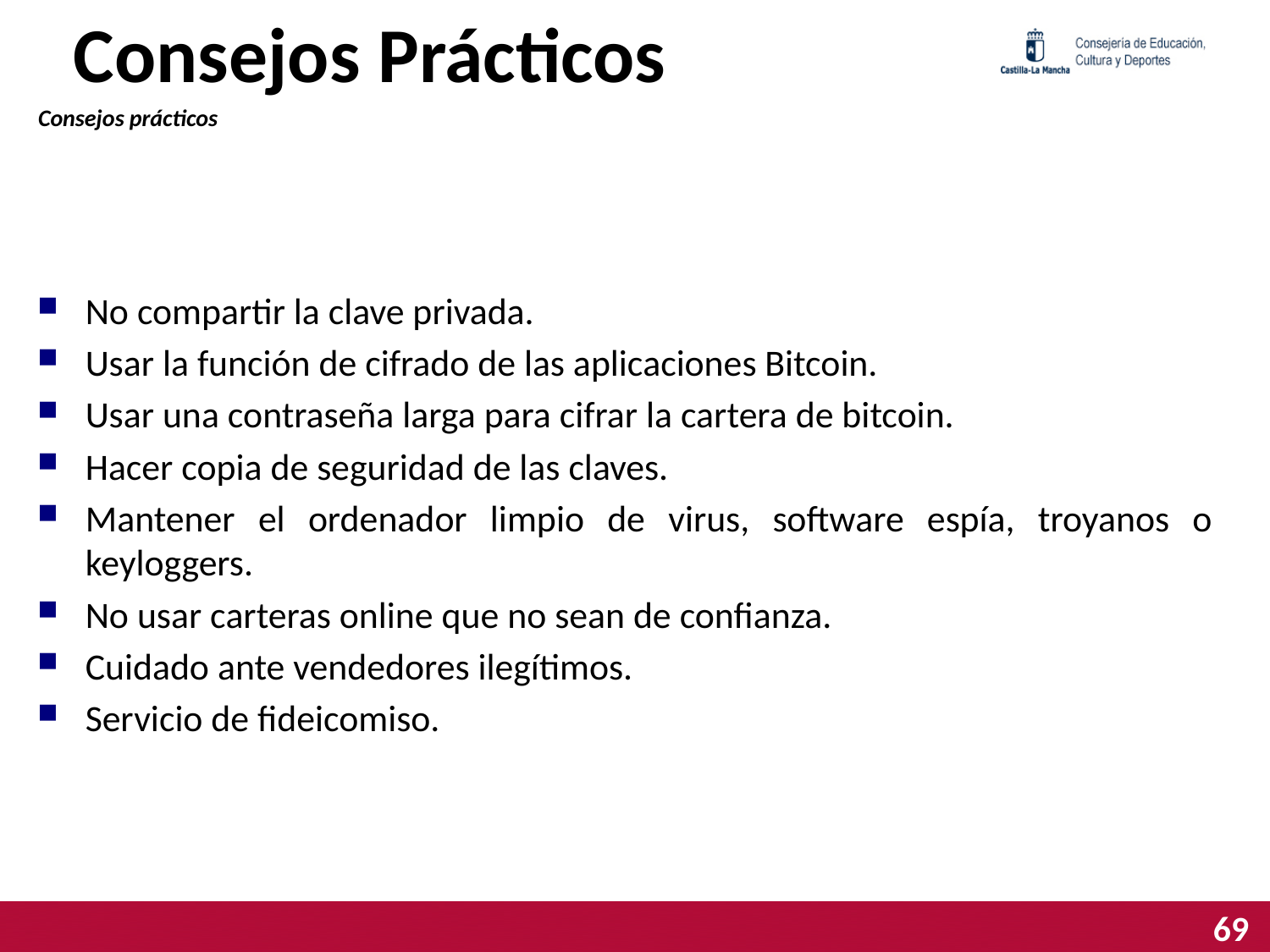

# Consejos Prácticos
Consejos prácticos
No compartir la clave privada.
Usar la función de cifrado de las aplicaciones Bitcoin.
Usar una contraseña larga para cifrar la cartera de bitcoin.
Hacer copia de seguridad de las claves.
Mantener el ordenador limpio de virus, software espía, troyanos o keyloggers.
No usar carteras online que no sean de confianza.
Cuidado ante vendedores ilegítimos.
Servicio de fideicomiso.